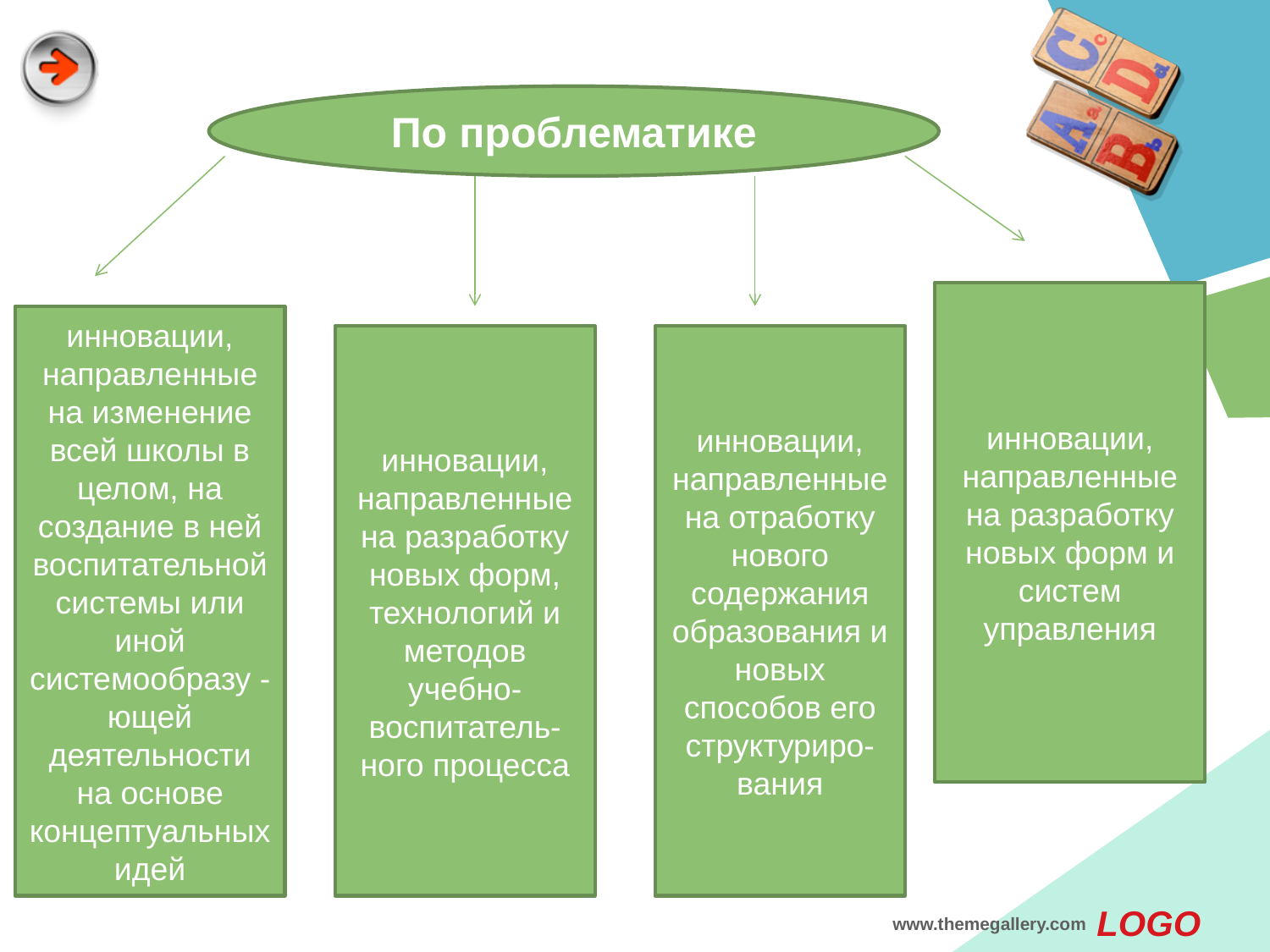

По проблематике
инновации, направленные на разработку новых форм и систем управления
инновации, направленные на изменение всей школы в целом, на создание в ней воспитательной системы или иной системообразу -ющей деятельности на основе концептуальных идей
инновации, направленные на разработку новых форм, технологий и методов учебно- воспитатель- ного процесса
инновации, направленные на отработку нового содержания образования и новых способов его структуриро- вания
www.themegallery.com